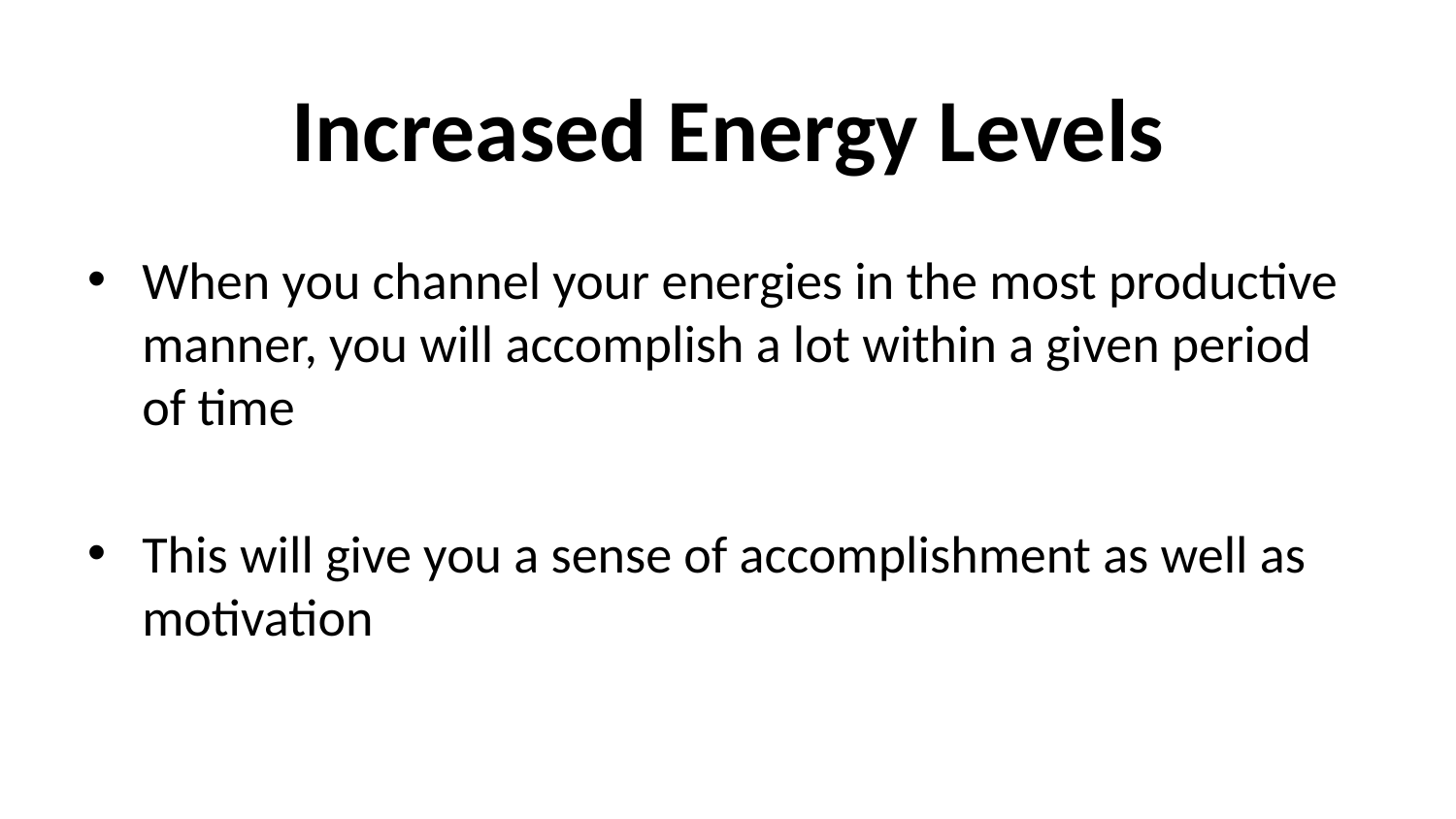

# Increased Energy Levels
When you channel your energies in the most productive manner, you will accomplish a lot within a given period of time

This will give you a sense of accomplishment as well as motivation